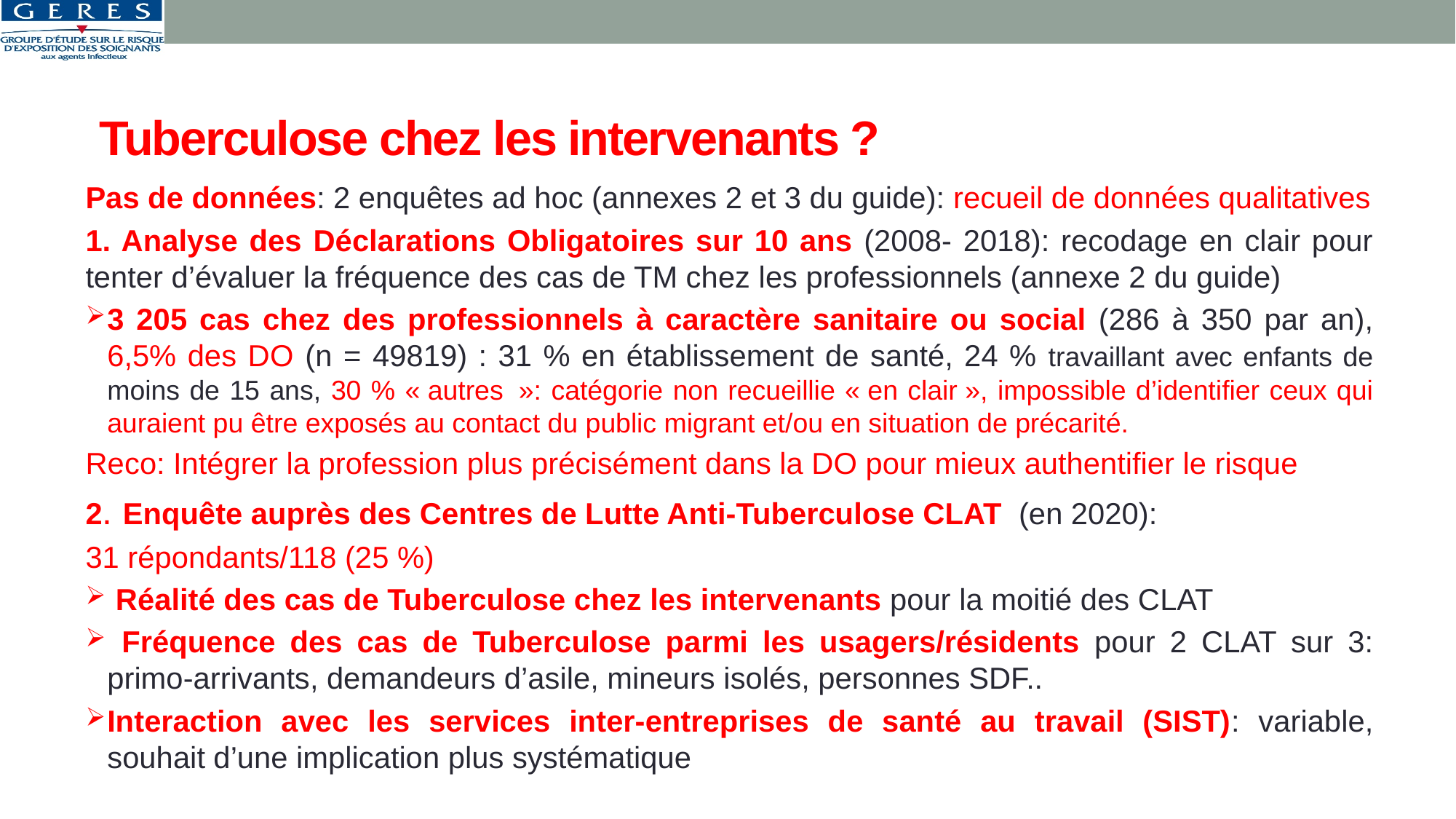

# Tuberculose chez les intervenants ?
Pas de données: 2 enquêtes ad hoc (annexes 2 et 3 du guide): recueil de données qualitatives
1. Analyse des Déclarations Obligatoires sur 10 ans (2008- 2018): recodage en clair pour tenter d’évaluer la fréquence des cas de TM chez les professionnels (annexe 2 du guide)
3 205 cas chez des professionnels à caractère sanitaire ou social (286 à 350 par an), 6,5% des DO (n = 49819) : 31 % en établissement de santé, 24 % travaillant avec enfants de moins de 15 ans, 30 % « autres  »: catégorie non recueillie « en clair », impossible d’identifier ceux qui auraient pu être exposés au contact du public migrant et/ou en situation de précarité.
Reco: Intégrer la profession plus précisément dans la DO pour mieux authentifier le risque
2. Enquête auprès des Centres de Lutte Anti-Tuberculose CLAT  (en 2020):
31 répondants/118 (25 %)
 Réalité des cas de Tuberculose chez les intervenants pour la moitié des CLAT
 Fréquence des cas de Tuberculose parmi les usagers/résidents pour 2 CLAT sur 3: primo-arrivants, demandeurs d’asile, mineurs isolés, personnes SDF..
Interaction avec les services inter-entreprises de santé au travail (SIST): variable, souhait d’une implication plus systématique